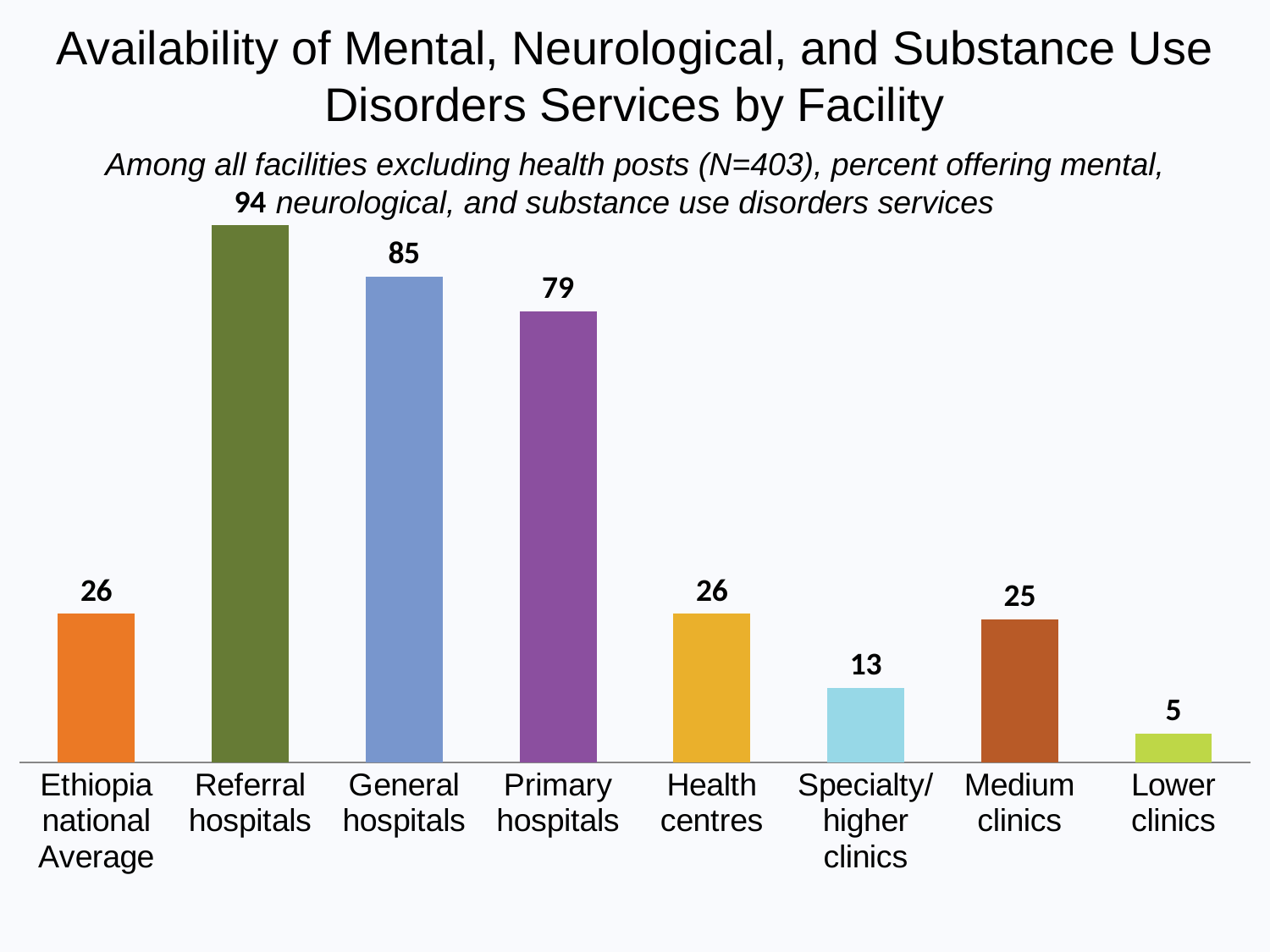

# Availability of Mental, Neurological, and Substance Use Disorders Services by Facility
Among all facilities excluding health posts (N=403), percent offering mental, neurological, and substance use disorders services

### Chart

| Category | Column2 |
|---|---|
| Ethiopia national Average | 26.0 |
| Referral hospitals | 94.0 |
| General hospitals | 85.0 |
| Primary hospitals | 79.0 |
| Health centres | 26.0 |
| Specialty/ higher clinics | 13.0 |
| Medium clinics | 25.0 |
| Lower clinics | 5.0 |